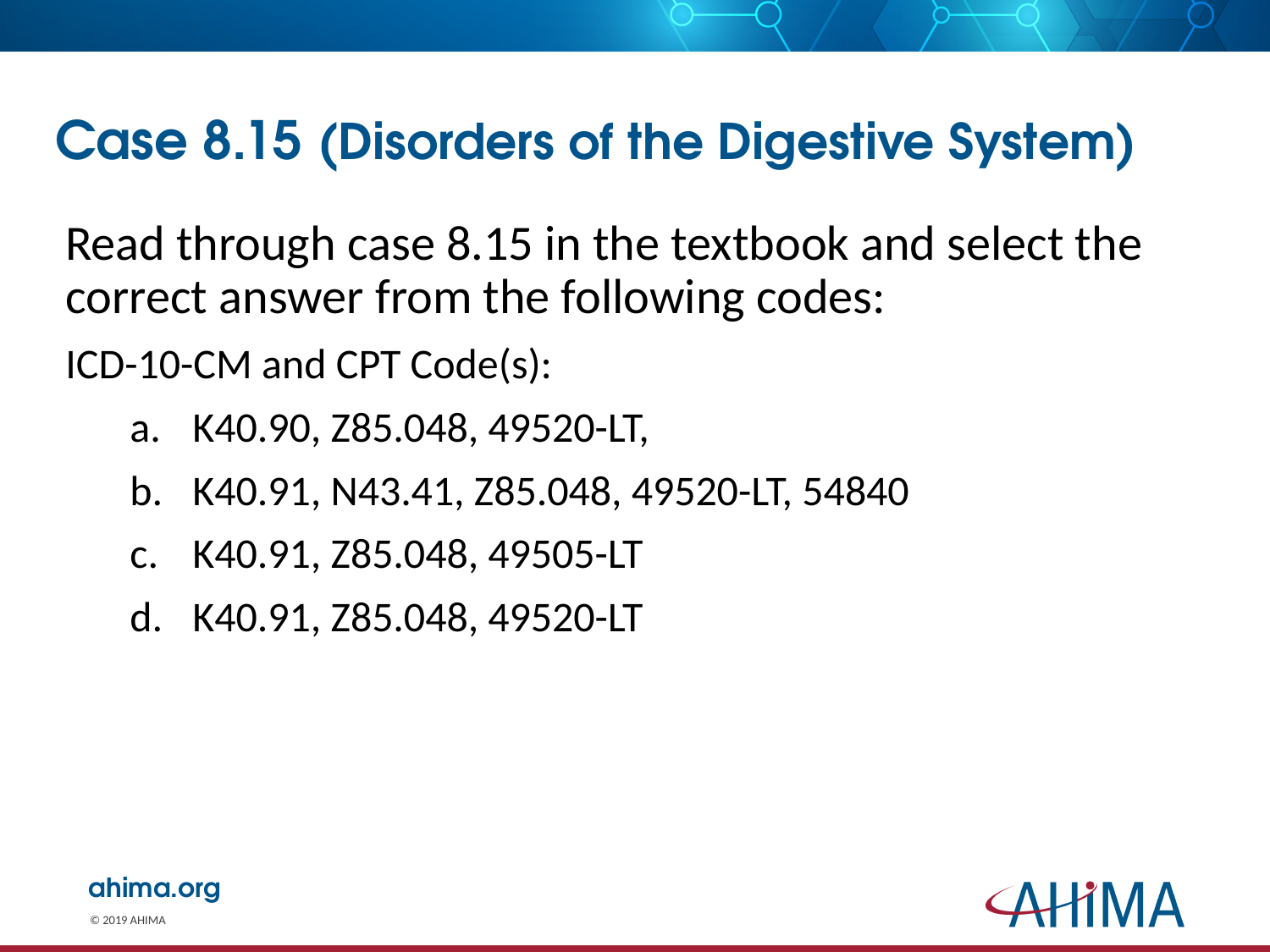

# Case 8.15 (Disorders of the Digestive System)
Read through case 8.15 in the textbook and select the correct answer from the following codes:
ICD-10-CM and CPT Code(s):
a.	K40.90, Z85.048, 49520-LT,
b.	K40.91, N43.41, Z85.048, 49520-LT, 54840
c.	K40.91, Z85.048, 49505-LT
d.	K40.91, Z85.048, 49520-LT